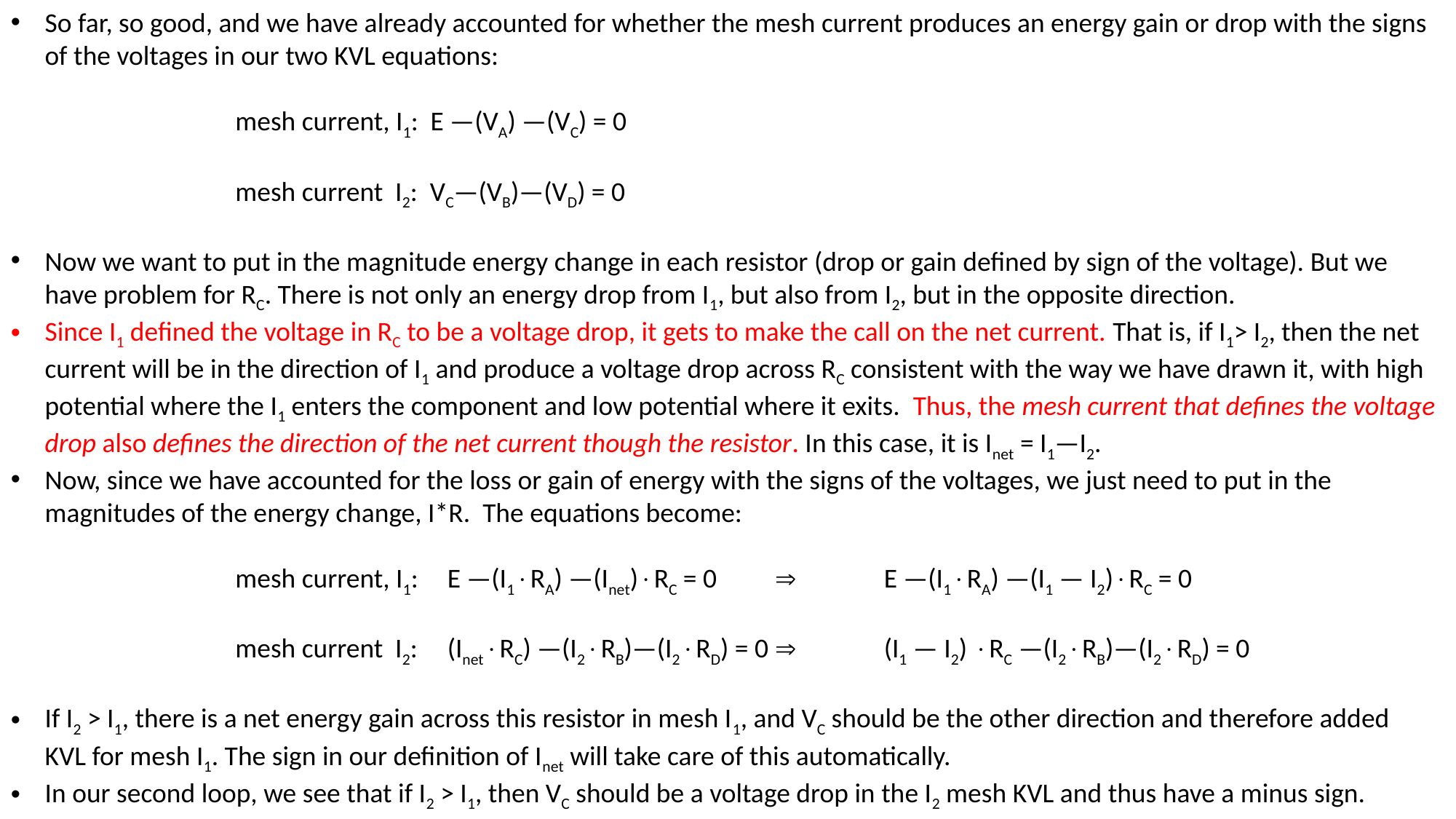

So far, so good, and we have already accounted for whether the mesh current produces an energy gain or drop with the signs of the voltages in our two KVL equations:

		 mesh current, I1:  E —(VA) —(VC) = 0

		 mesh current  I2:  VC—(VB)—(VD) = 0

Now we want to put in the magnitude energy change in each resistor (drop or gain defined by sign of the voltage). But we have problem for RC. There is not only an energy drop from I1, but also from I2, but in the opposite direction.
Since I1 defined the voltage in RC to be a voltage drop, it gets to make the call on the net current. That is, if I1> I2, then the net current will be in the direction of I1 and produce a voltage drop across RC consistent with the way we have drawn it, with high potential where the I1 enters the component and low potential where it exits.  Thus, the mesh current that defines the voltage drop also defines the direction of the net current though the resistor. In this case, it is Inet = I1—I2.
Now, since we have accounted for the loss or gain of energy with the signs of the voltages, we just need to put in the magnitudes of the energy change, I*R.  The equations become:

		 mesh current, I1: 	E —(I1⋅RA) —(Inet)⋅RC = 0	⇒	E —(I1⋅RA) —(I1 — I2)⋅RC = 0

		 mesh current  I2: 	(Inet⋅RC) —(I2⋅RB)—(I2⋅RD) = 0	⇒	(I1 — I2) ⋅RC —(I2⋅RB)—(I2⋅RD) = 0

If I2 > I1, there is a net energy gain across this resistor in mesh I1, and VC should be the other direction and therefore added KVL for mesh I1. The sign in our definition of Inet will take care of this automatically.
In our second loop, we see that if I2 > I1, then VC should be a voltage drop in the I2 mesh KVL and thus have a minus sign. Again, our definition (rather mesh I1’s definition) of Inet takes care of this automatically